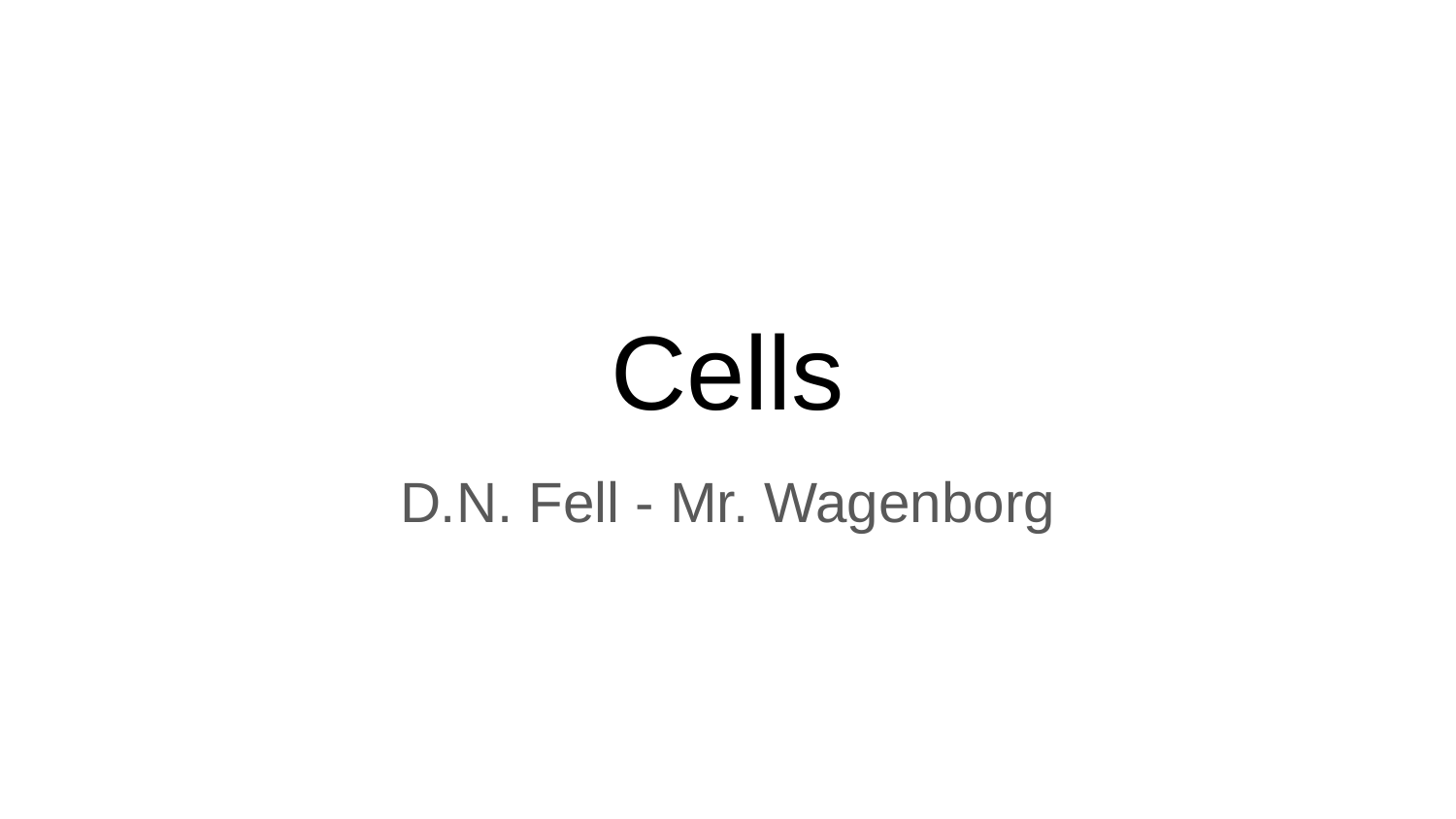

# Cells
D.N. Fell - Mr. Wagenborg